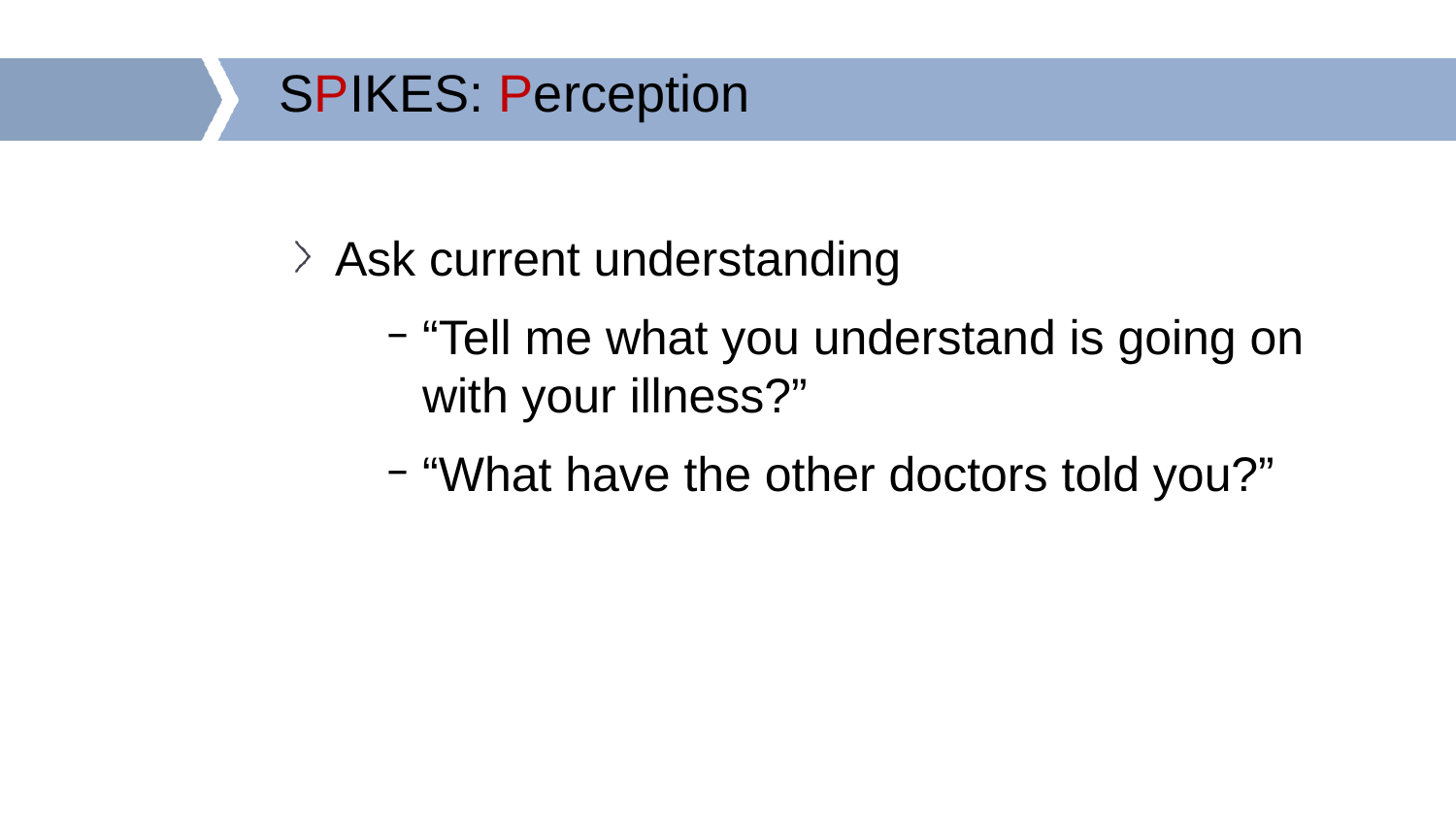

# SPIKES: Perception
Ask current understanding
“Tell me what you understand is going on with your illness?”
“What have the other doctors told you?”